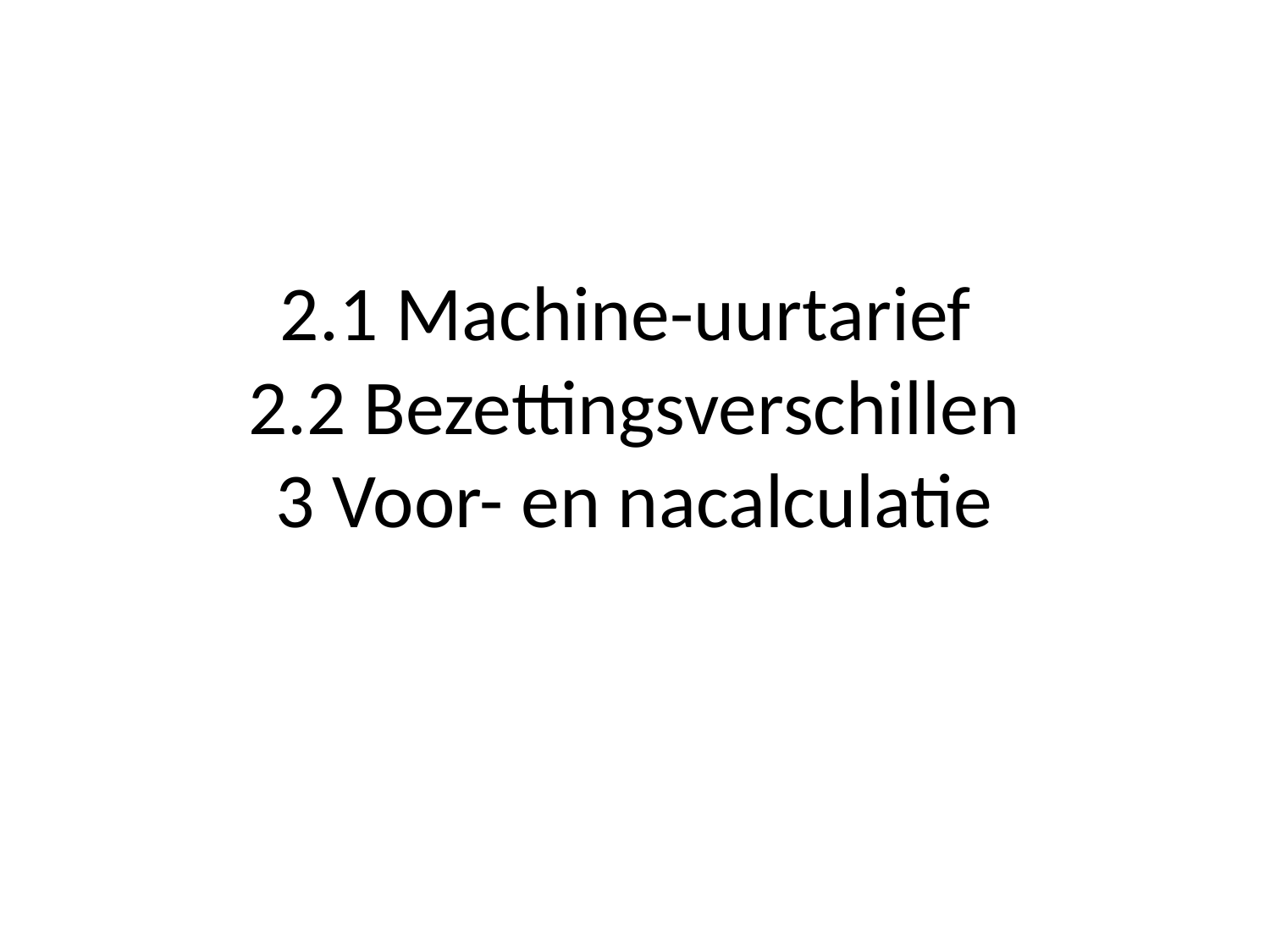

# 2.1 Machine-uurtarief 2.2 Bezettingsverschillen 3 Voor- en nacalculatie